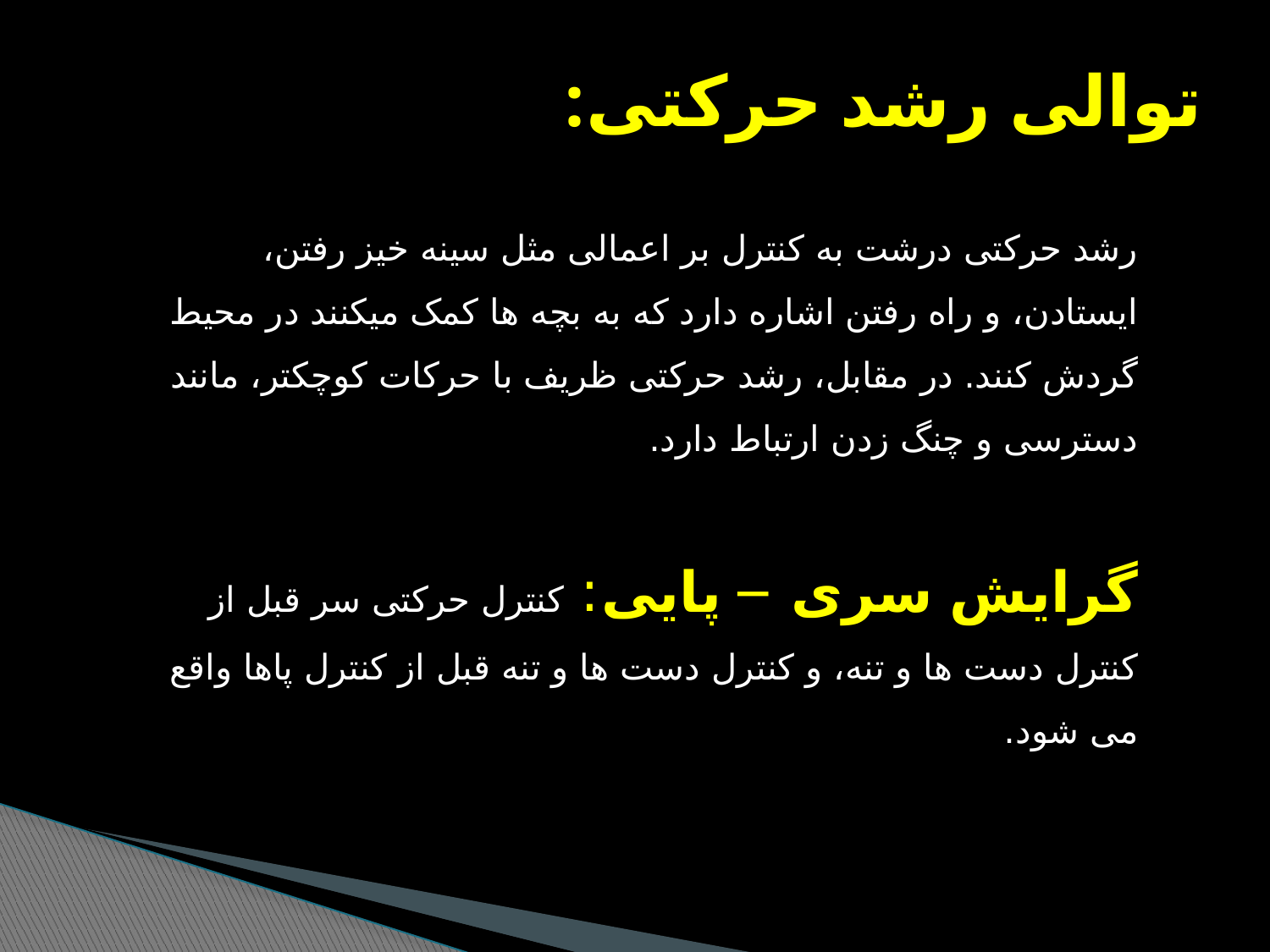

توالی رشد حرکتی:
رشد حرکتی درشت به کنترل بر اعمالی مثل سینه خیز رفتن، ایستادن، و راه رفتن اشاره دارد که به بچه ها کمک میکنند در محیط گردش کنند. در مقابل، رشد حرکتی ظریف با حرکات کوچکتر، مانند دسترسی و چنگ زدن ارتباط دارد.

گرایش سری – پایی: کنترل حرکتی سر قبل از کنترل دست ها و تنه، و کنترل دست ها و تنه قبل از کنترل پاها واقع می شود.